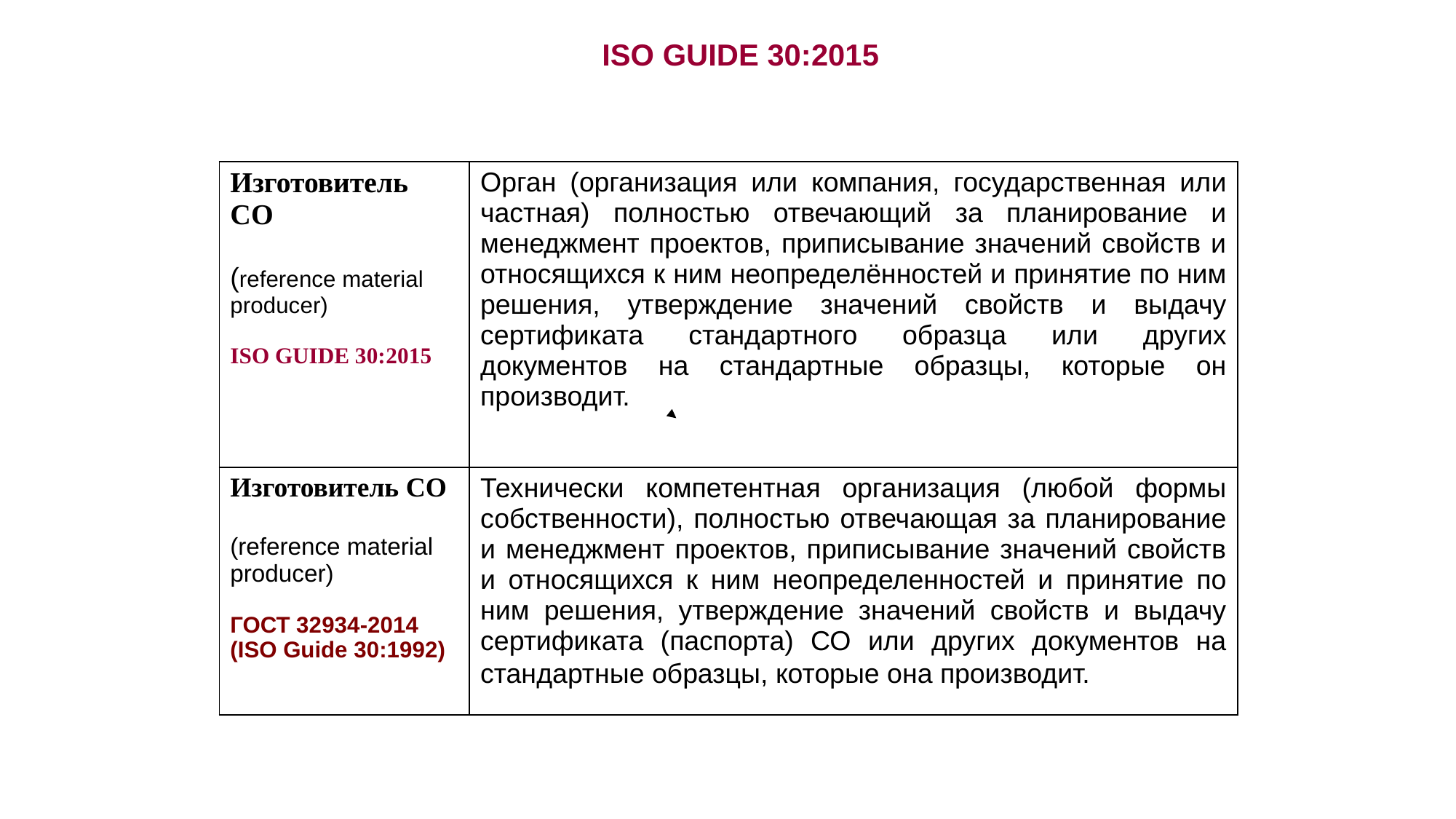

ISO GUIDE 30:2015

| Изготовитель СО (reference material producer) ISO GUIDE 30:2015 | Орган (организация или компания, государственная или частная) полностью отвечающий за планирование и менеджмент проектов, приписывание значений свойств и относящихся к ним неопределённостей и принятие по ним решения, утверждение значений свойств и выдачу сертификата стандартного образца или других документов на стандартные образцы, которые он производит. |
| --- | --- |
| Изготовитель СО (reference material producer) ГОСТ 32934-2014 (ISO Guide 30:1992) | Технически компетентная организация (любой формы собственности), полностью отвечающая за планирование и менеджмент проектов, приписывание значений свойств и относящихся к ним неопределенностей и принятие по ним решения, утверждение значений свойств и выдачу сертификата (паспорта) СО или других документов на стандартные образцы, которые она производит. |